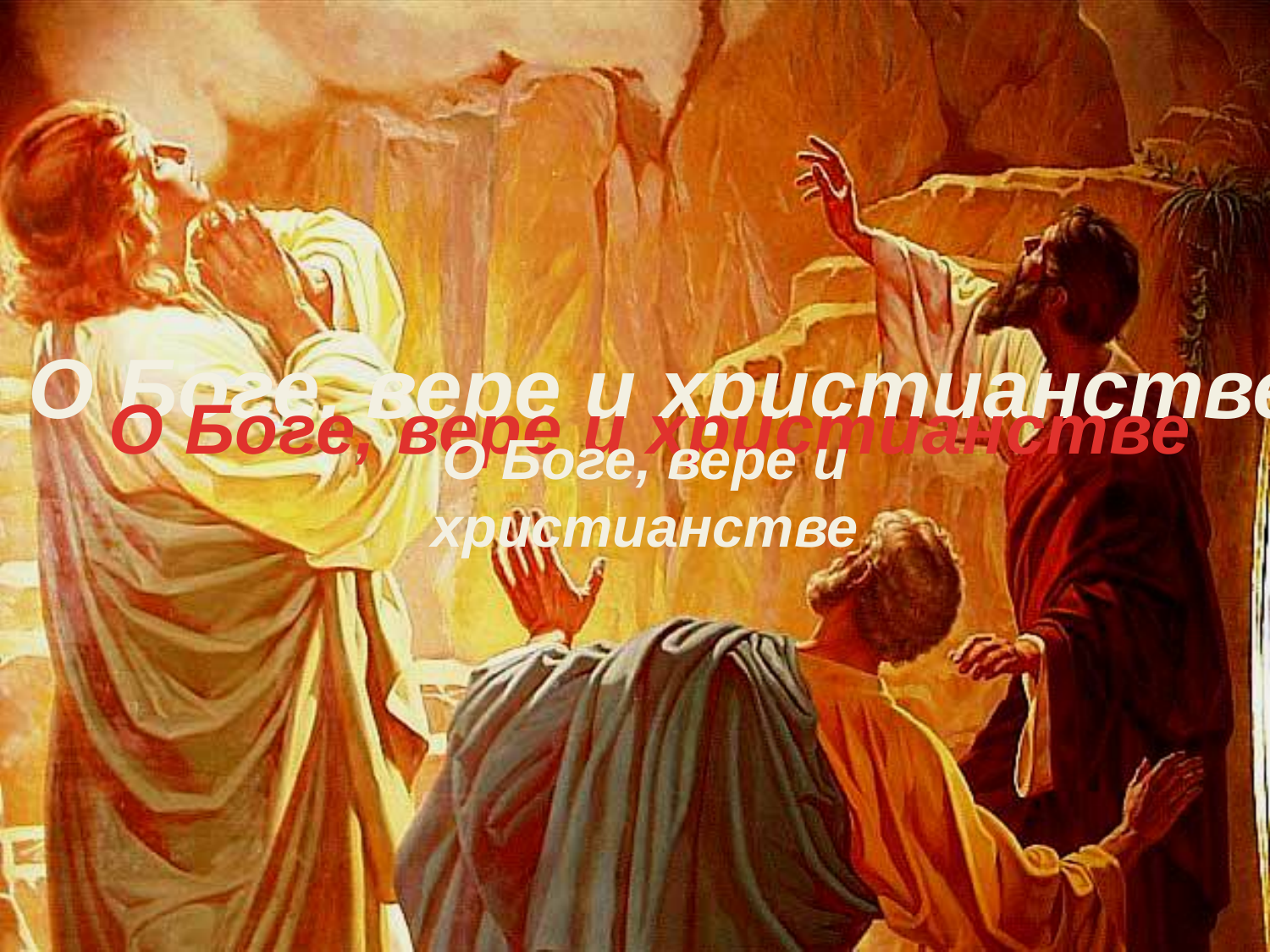

О Боге, вере и христианстве
О Боге, вере и христианстве
О Боге, вере и христианстве